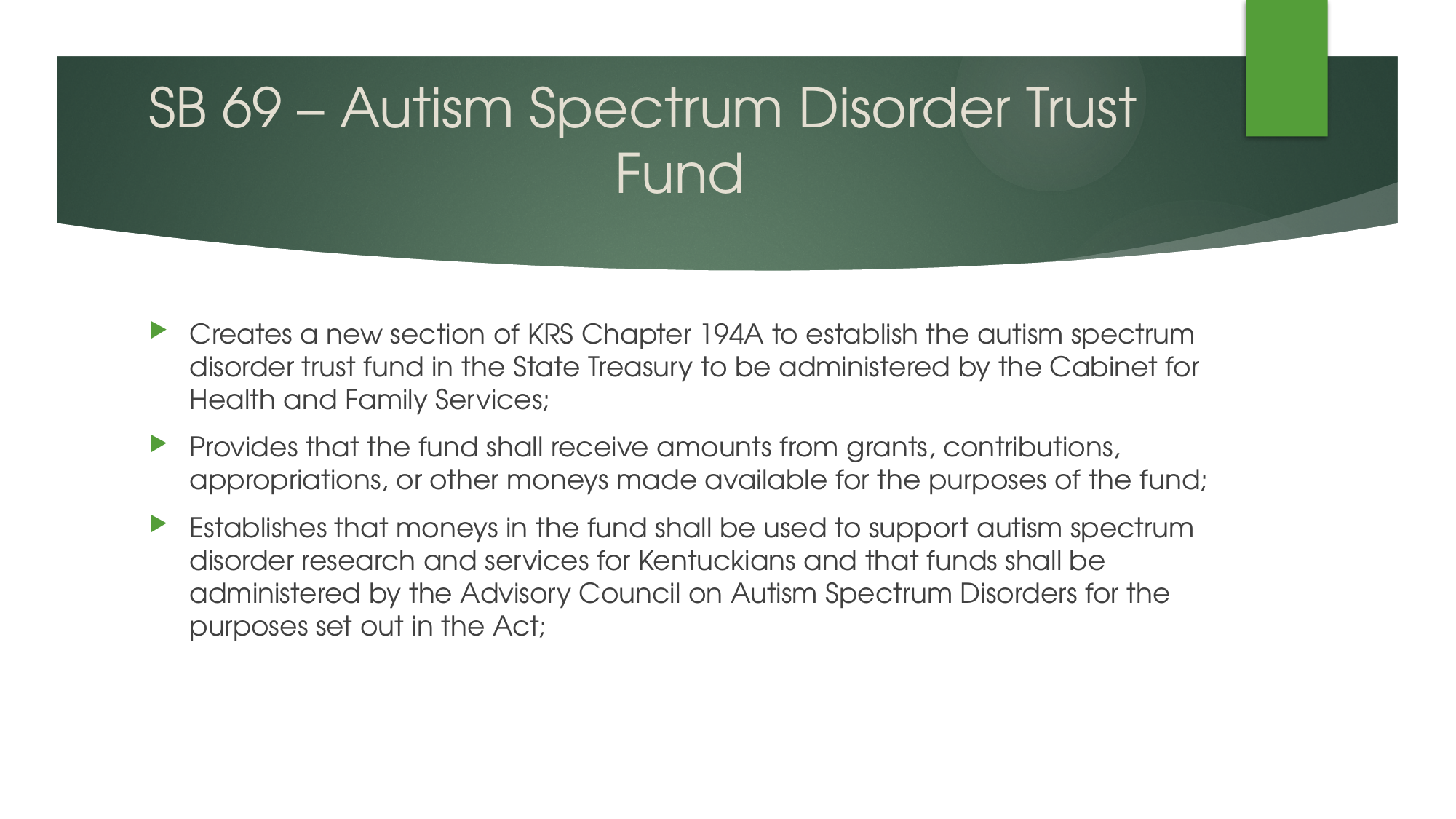

# SB 69 – Autism Spectrum Disorder Trust 				  Fund
Creates a new section of KRS Chapter 194A to establish the autism spectrum disorder trust fund in the State Treasury to be administered by the Cabinet for Health and Family Services;
Provides that the fund shall receive amounts from grants, contributions, appropriations, or other moneys made available for the purposes of the fund;
Establishes that moneys in the fund shall be used to support autism spectrum disorder research and services for Kentuckians and that funds shall be administered by the Advisory Council on Autism Spectrum Disorders for the purposes set out in the Act;